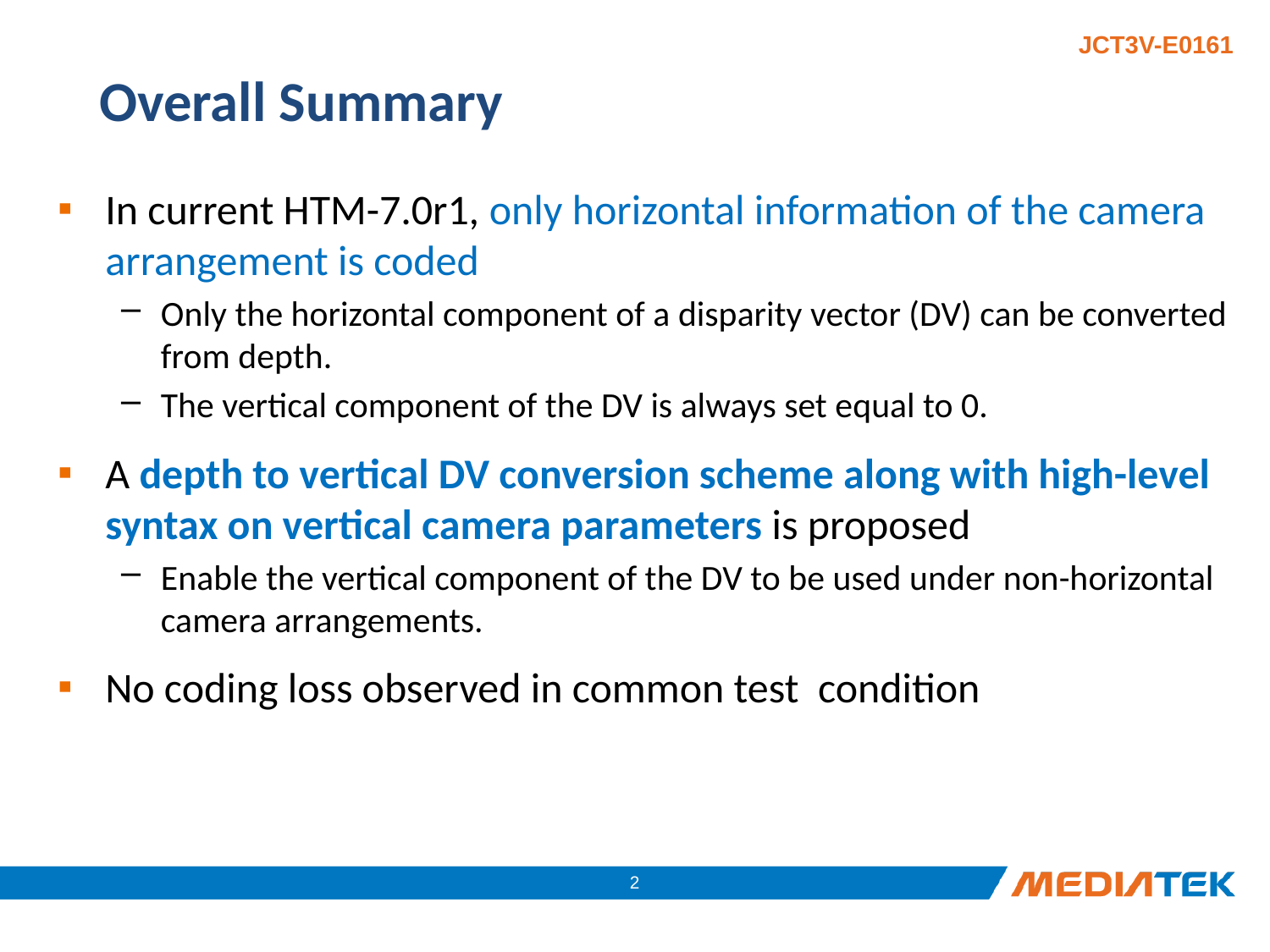

# Overall Summary
In current HTM-7.0r1, only horizontal information of the camera arrangement is coded
Only the horizontal component of a disparity vector (DV) can be converted from depth.
The vertical component of the DV is always set equal to 0.
A depth to vertical DV conversion scheme along with high-level syntax on vertical camera parameters is proposed
Enable the vertical component of the DV to be used under non-horizontal camera arrangements.
No coding loss observed in common test  condition
2